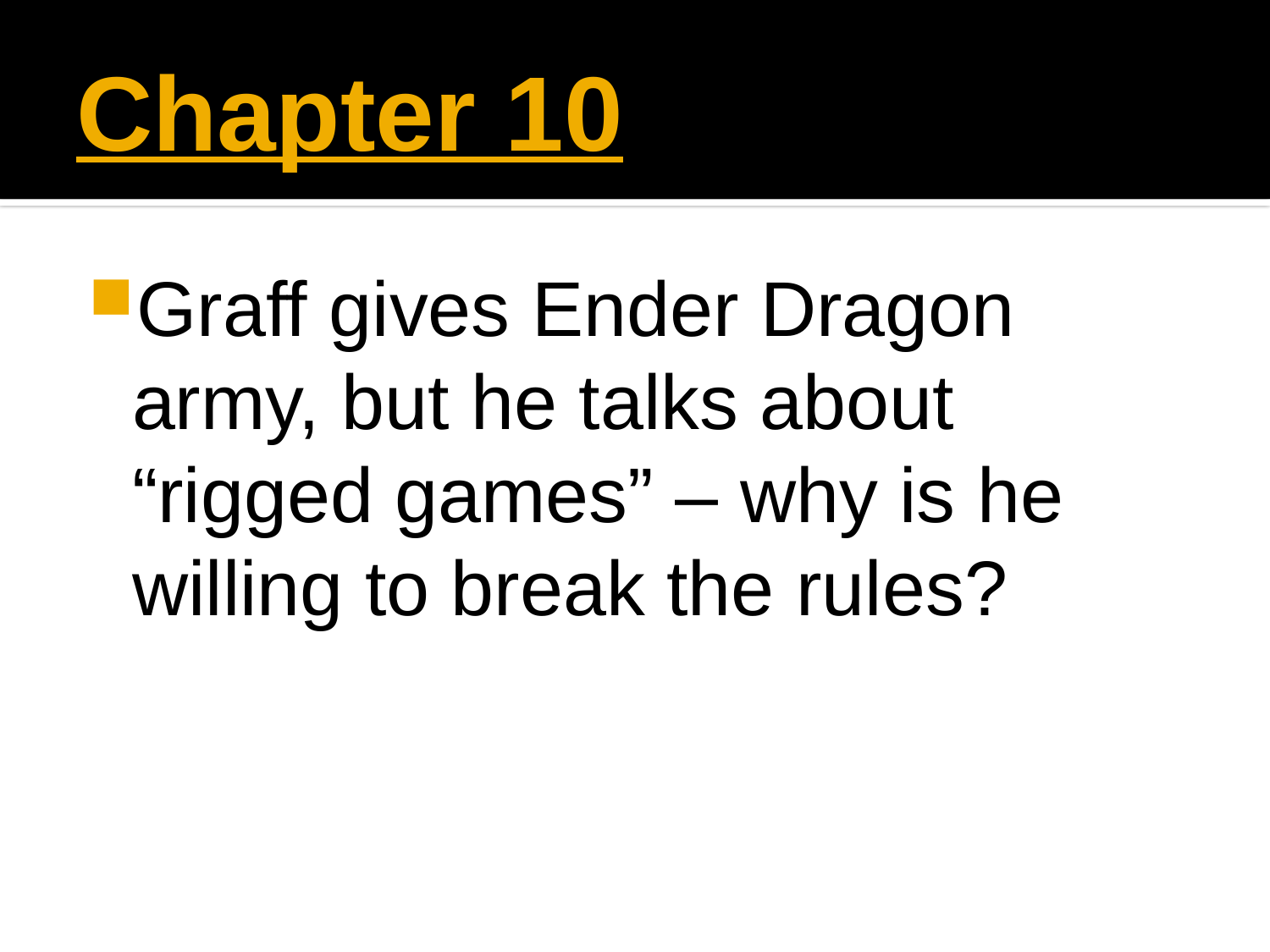

# Chapter 10
Graff gives Ender Dragon army, but he talks about “rigged games” – why is he willing to break the rules?